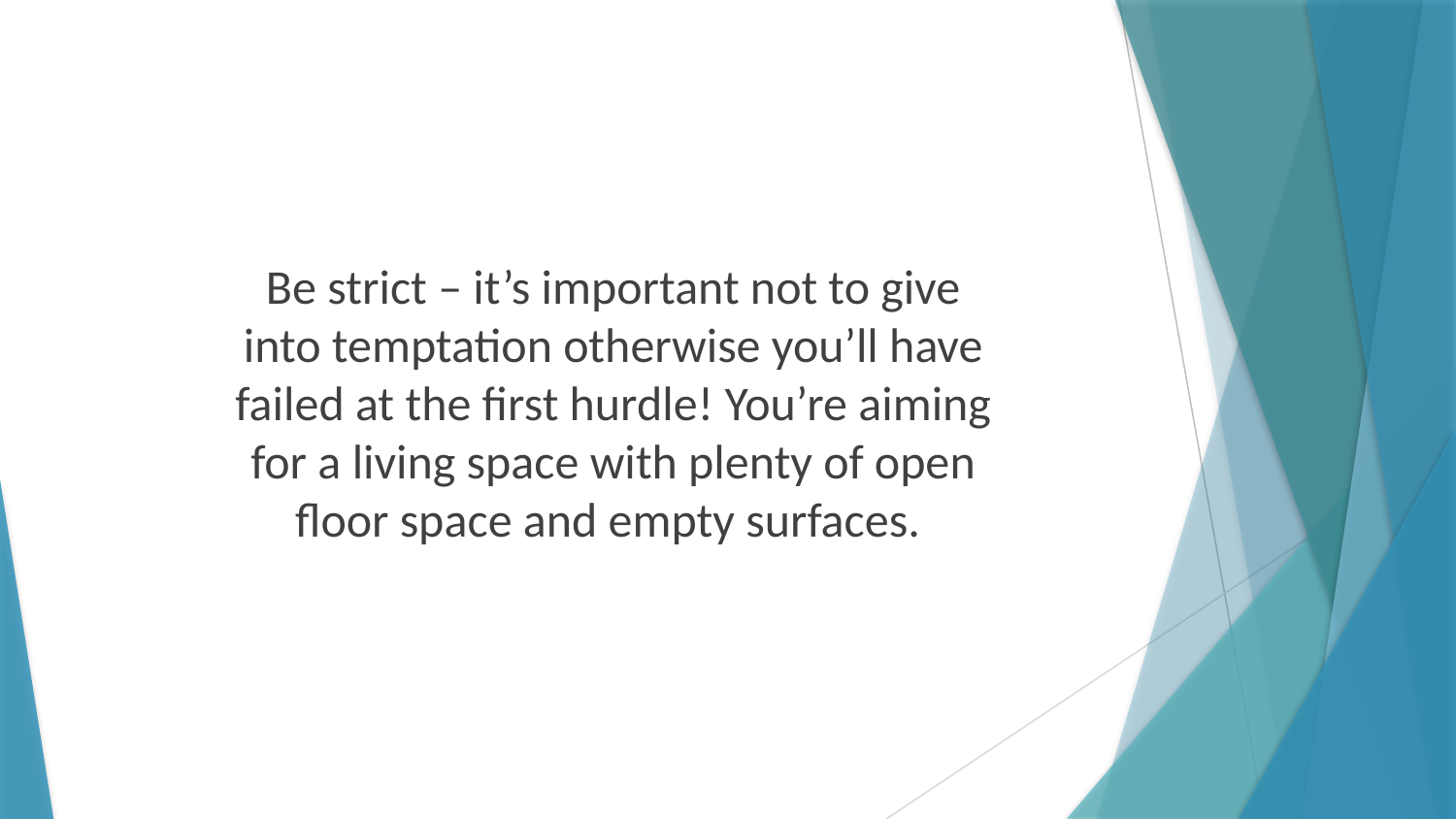

Be strict – it’s important not to give into temptation otherwise you’ll have failed at the first hurdle! You’re aiming for a living space with plenty of open floor space and empty surfaces.